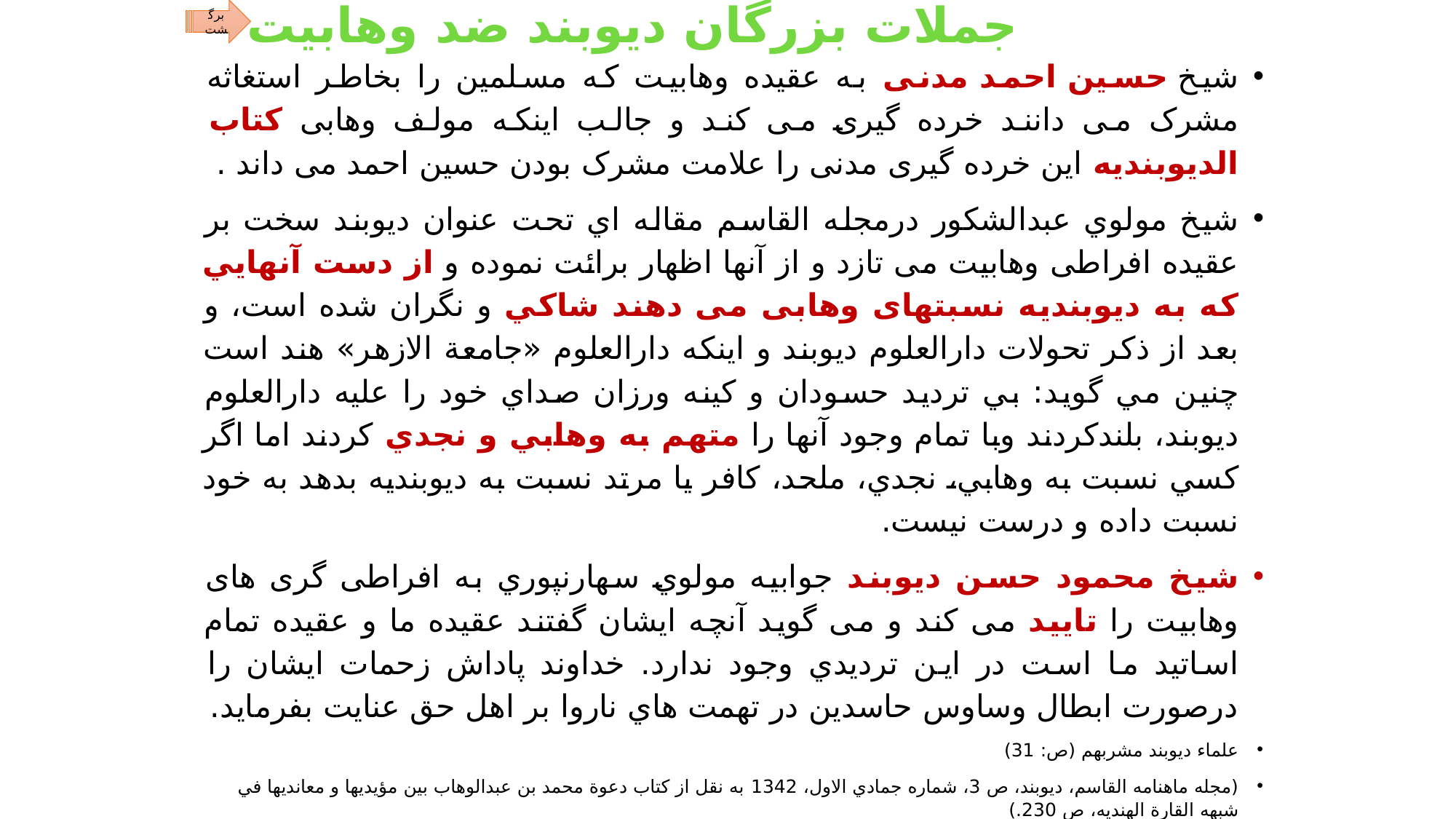

برگشت
# جملات بزرگان دیوبند ضد وهابیت
شیخ حسین احمد مدنی به عقیده وهابیت که مسلمین را بخاطر استغاثه مشرک می دانند خرده گیری می کند و جالب اینکه مولف وهابی کتاب الدیوبندیه این خرده گیری مدنی را علامت مشرک بودن حسین احمد می داند .
شيخ مولوي عبدالشکور درمجله القاسم مقاله اي تحت عنوان ديوبند سخت بر عقیده افراطی وهابیت می تازد و از آنها اظهار برائت نموده و از دست آنهايي که به ديوبنديه نسبتهای وهابی می دهند شاکي و نگران شده است، و بعد از ذکر تحولات دارالعلوم ديوبند و اينکه دارالعلوم «جامعة الازهر» هند است چنين مي گويد: بي ترديد حسودان و کينه ورزان صداي خود را عليه دارالعلوم ديوبند، بلندکردند وبا تمام وجود آنها را متهم به وهابي و نجدي کردند اما اگر کسي نسبت به وهابي، نجدي، ملحد، کافر يا مرتد نسبت به ديوبنديه بدهد به خود نسبت داده و درست نيست.
شيخ محمود حسن ديوبند جوابیه مولوي سهارنپوري به افراطی گری های وهابیت را تایید می کند و می گوید آنچه ايشان گفتند عقيده ما و عقيده تمام اساتيد ما است در اين ترديدي وجود ندارد. خداوند پاداش زحمات ايشان را درصورت ابطال وساوس حاسدين در تهمت هاي ناروا بر اهل حق عنايت بفرمايد.
علماء ديوبند مشربهم (ص: 31)
(مجله ماهنامه القاسم، ديوبند، ص 3، شماره جمادي الاول، 1342 به نقل از کتاب دعوة محمد بن عبدالوهاب بين مؤيديها و معانديها في شبهه القارة الهنديه، ص 230.)
(ابوالمکرم بن عبدالجليل، دعوة محمد بن عبدالوهاب، ص ص192.)